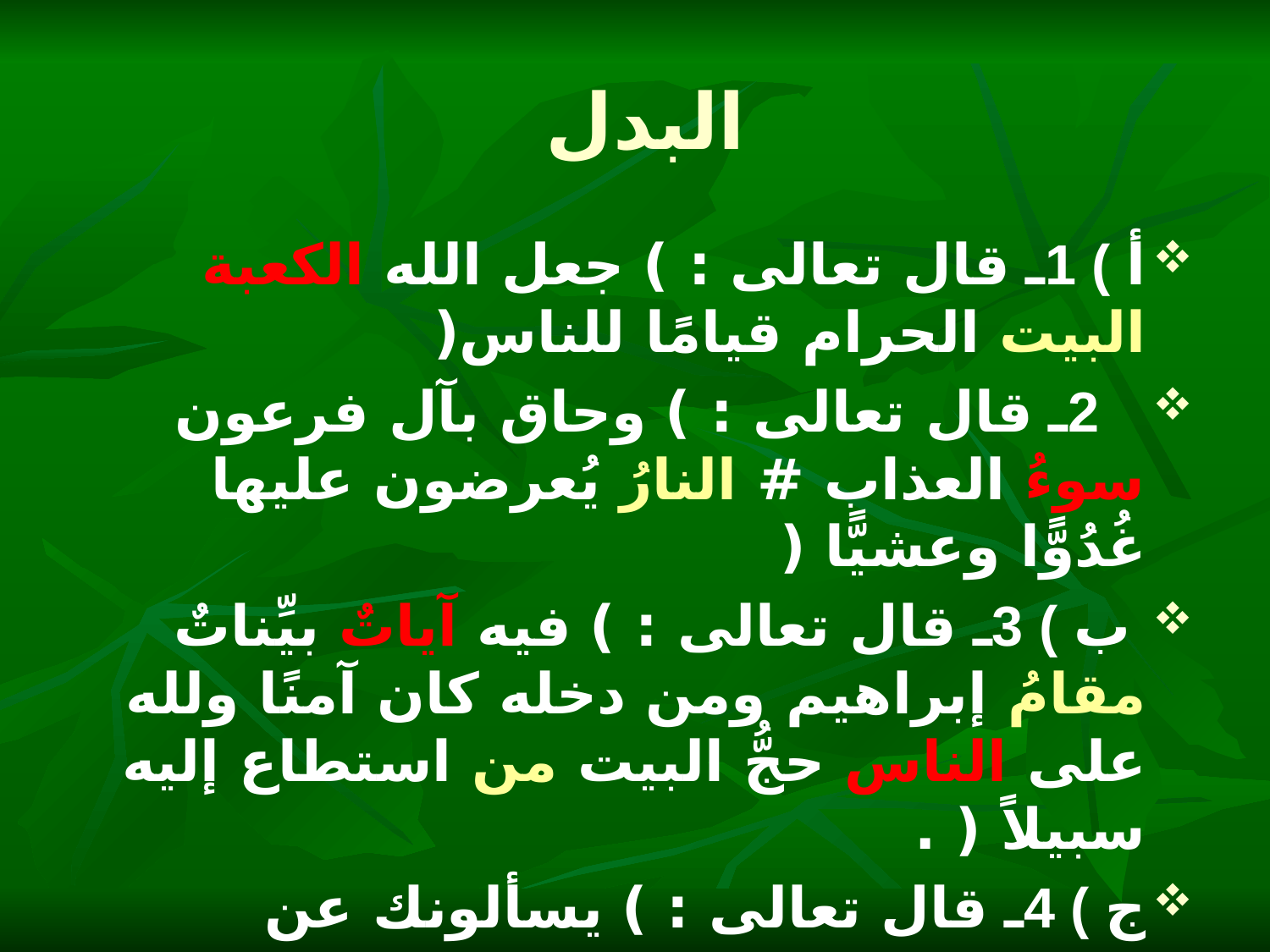

# البدل
أ ) 1ـ قال تعالى : ) جعل الله الكعبة البيت الحرام قيامًا للناس(
   2ـ قال تعالى : ) وحاق بآل فرعون سوءُ العذاب # النارُ يُعرضون عليها غُدُوًّا وعشيًّا (
 ب ) 3ـ قال تعالى : ) فيه آياتٌ بيِّناتٌ مقامُ إبراهيم ومن دخله كان آمنًا ولله على الناس حجُّ البيت من استطاع إليه سبيلاً ( .
ج ) 4ـ قال تعالى : ) يسألونك عن الشهرِ الحرامِ قتالٍ فيه (
 5ـ أطربني البلبلُ صوتُه .
 ماذا يشترط في بدل البعض من الكل و بدل الاشتمال ؟
 أن يتصل كل واحد منهما بضمير يربطه بالمبدل منه .